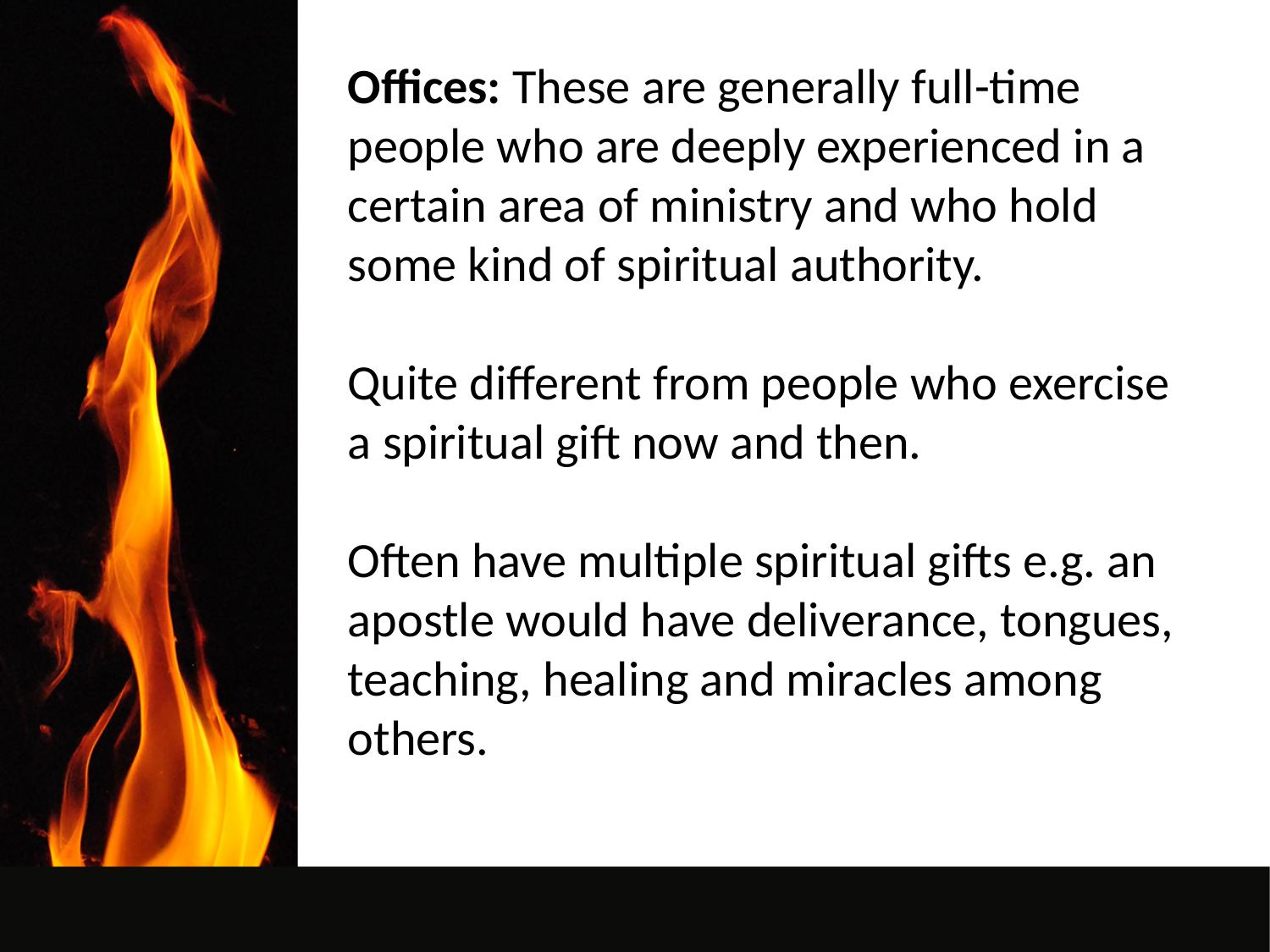

Offices: These are generally full-time people who are deeply experienced in a certain area of ministry and who hold some kind of spiritual authority.

Quite different from people who exercise  a spiritual gift now and then.

Often have multiple spiritual gifts e.g. an apostle would have deliverance, tongues, teaching, healing and miracles among others.